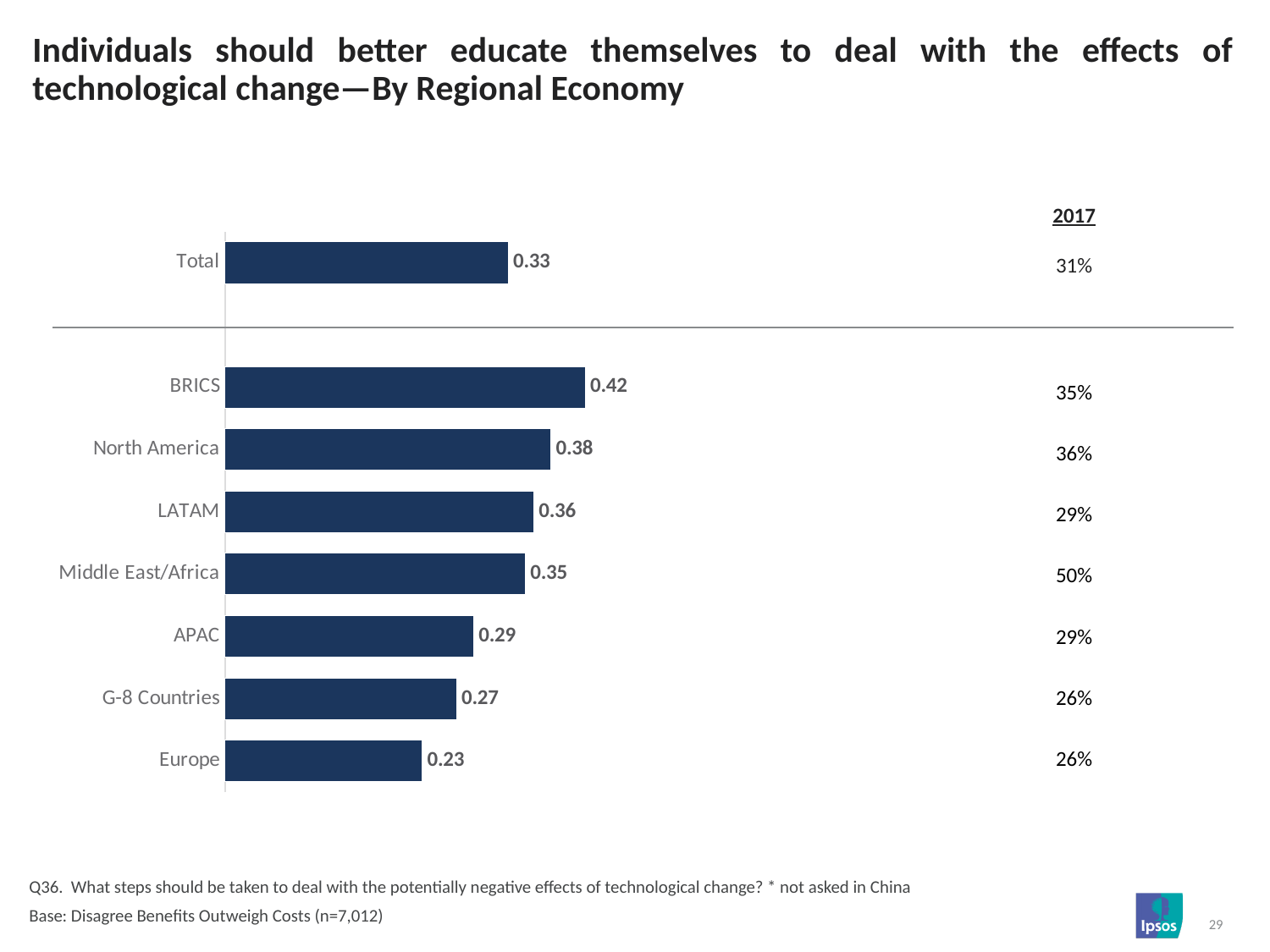

# Individuals should better educate themselves to deal with the effects of technological change—By Regional Economy
|  |
| --- |
| 2017 |
| 31% |
|  |
| 35% |
| 36% |
| 29% |
| 50% |
| 29% |
| 26% |
| 26% |
|  |

### Chart

| Category | Column2 |
|---|---|
| Total | 0.33 |
|  | None |
| BRICS | 0.42 |
| North America | 0.38 |
| LATAM | 0.36 |
| Middle East/Africa | 0.35 |
| APAC | 0.29 |
| G-8 Countries | 0.27 |
| Europe | 0.23 |
Q36.  What steps should be taken to deal with the potentially negative effects of technological change? * not asked in China
Base: Disagree Benefits Outweigh Costs (n=7,012)